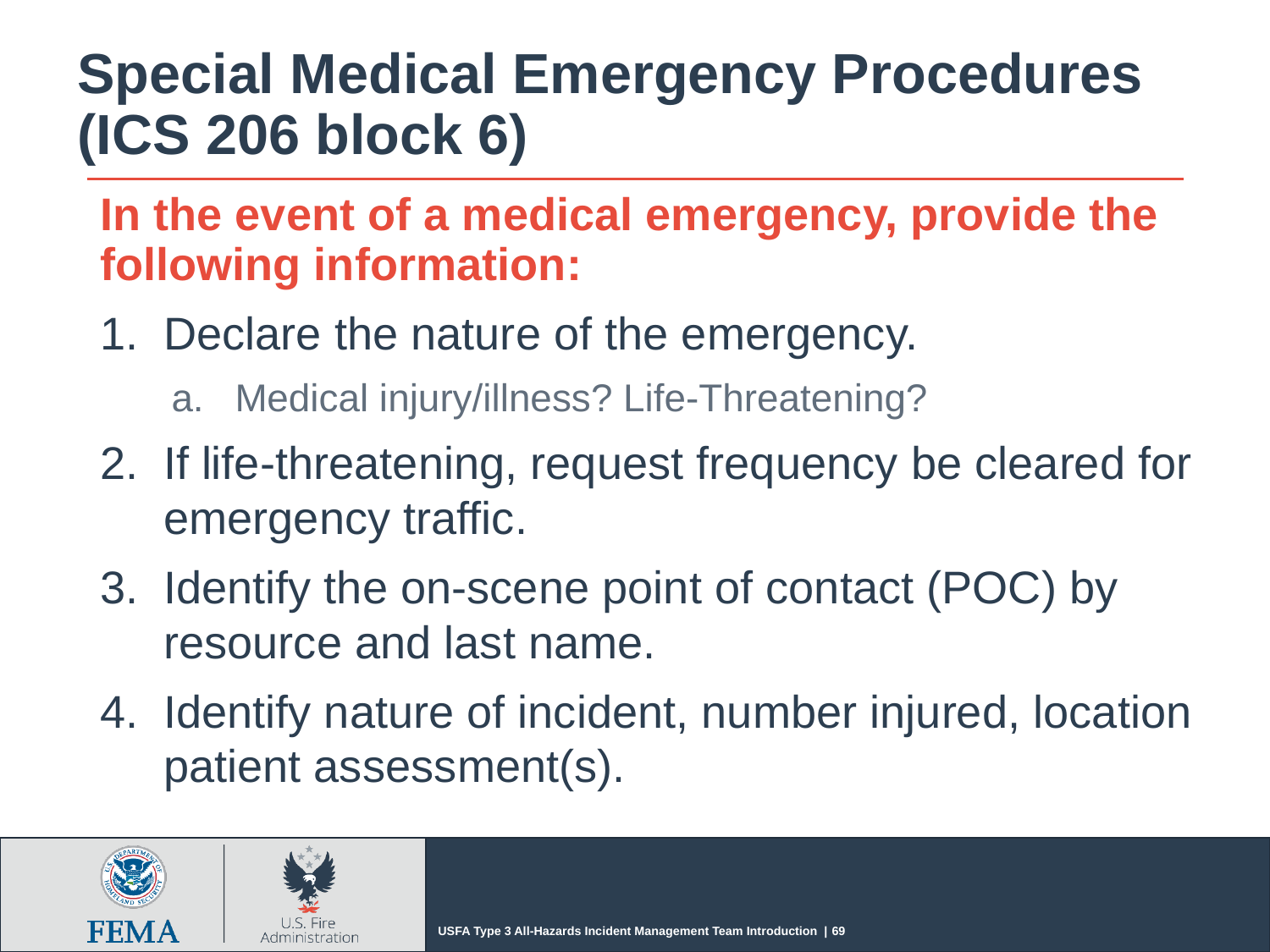

# Special Medical Emergency Procedures (ICS 206 block 6)
In the event of a medical emergency, provide the following information:
Declare the nature of the emergency.
Medical injury/illness? Life-Threatening?
If life-threatening, request frequency be cleared for emergency traffic.
Identify the on-scene point of contact (POC) by resource and last name.
Identify nature of incident, number injured, location patient assessment(s).

USFA Type 3 All-Hazards Incident Management Team Introduction  | 69